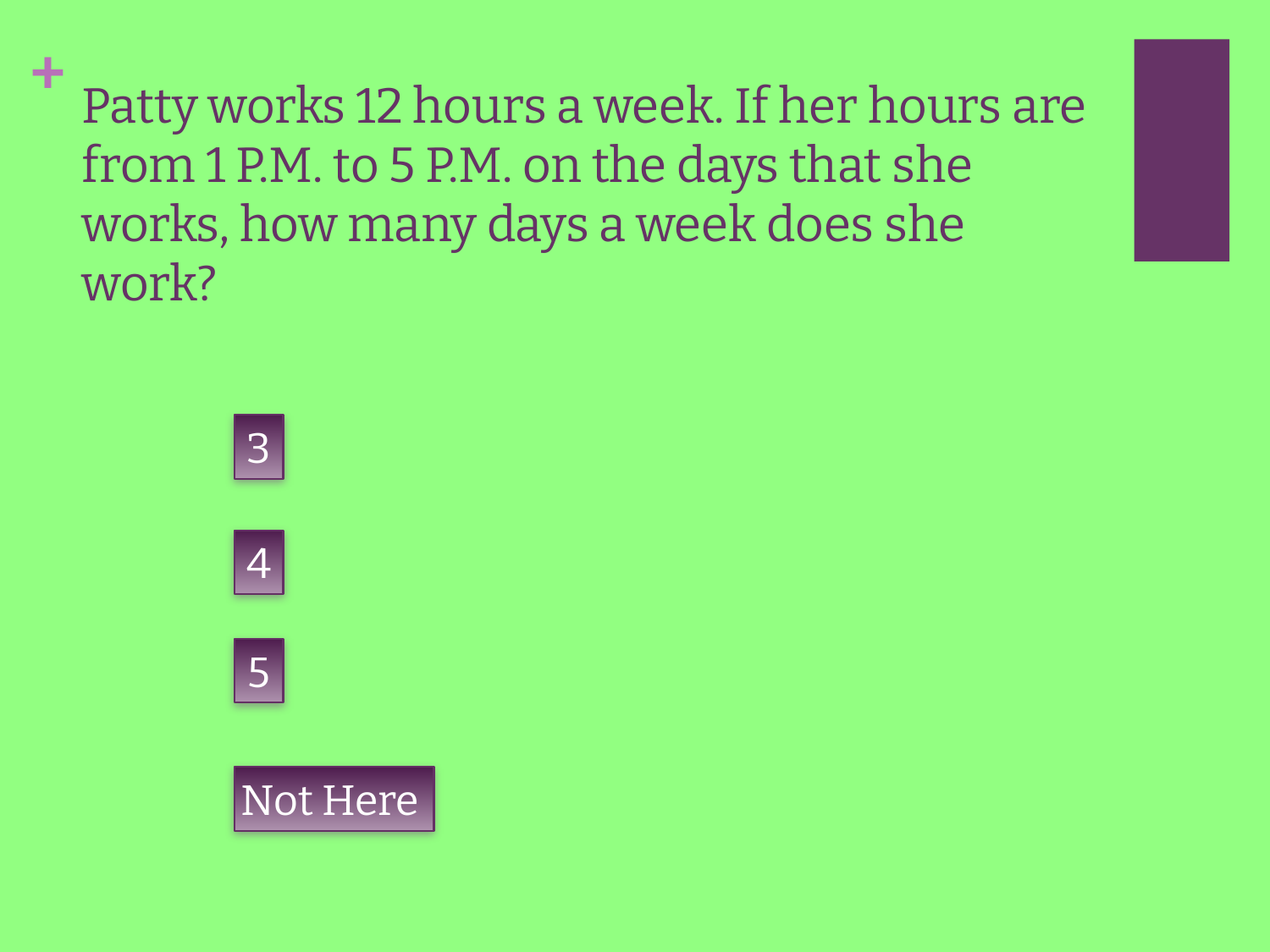

# Patty works 12 hours a week. If her hours are from 1 P.M. to 5 P.M. on the days that she works, how many days a week does she work?

3

4

5

Not Here